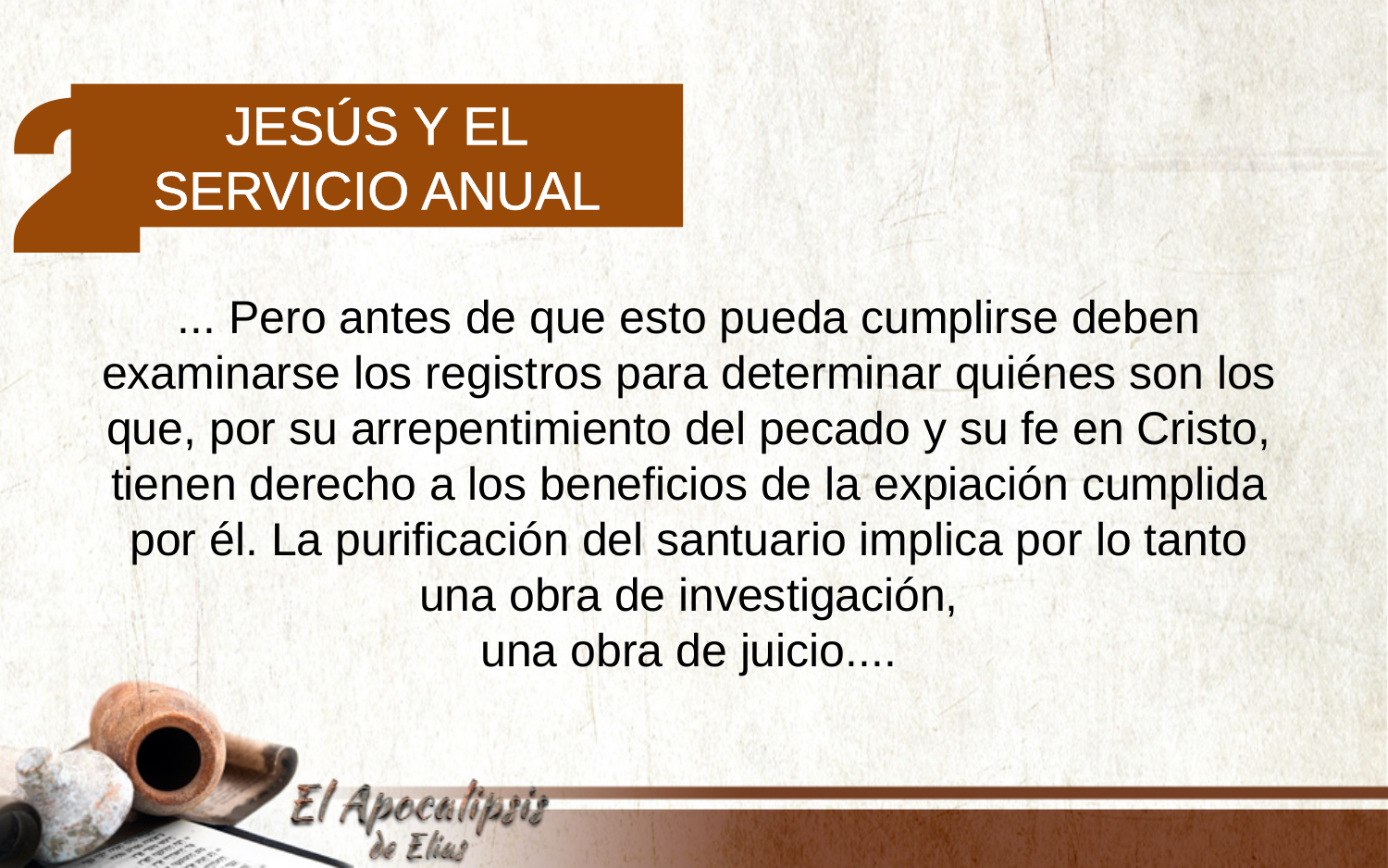

2
Jesús y el
servicio anual
... Pero antes de que esto pueda cumplirse deben examinarse los registros para determinar quiénes son los que, por su arrepentimiento del pecado y su fe en Cristo, tienen derecho a los beneficios de la expiación cumplida
por él. La purificación del santuario implica por lo tanto una obra de investigación,
una obra de juicio....